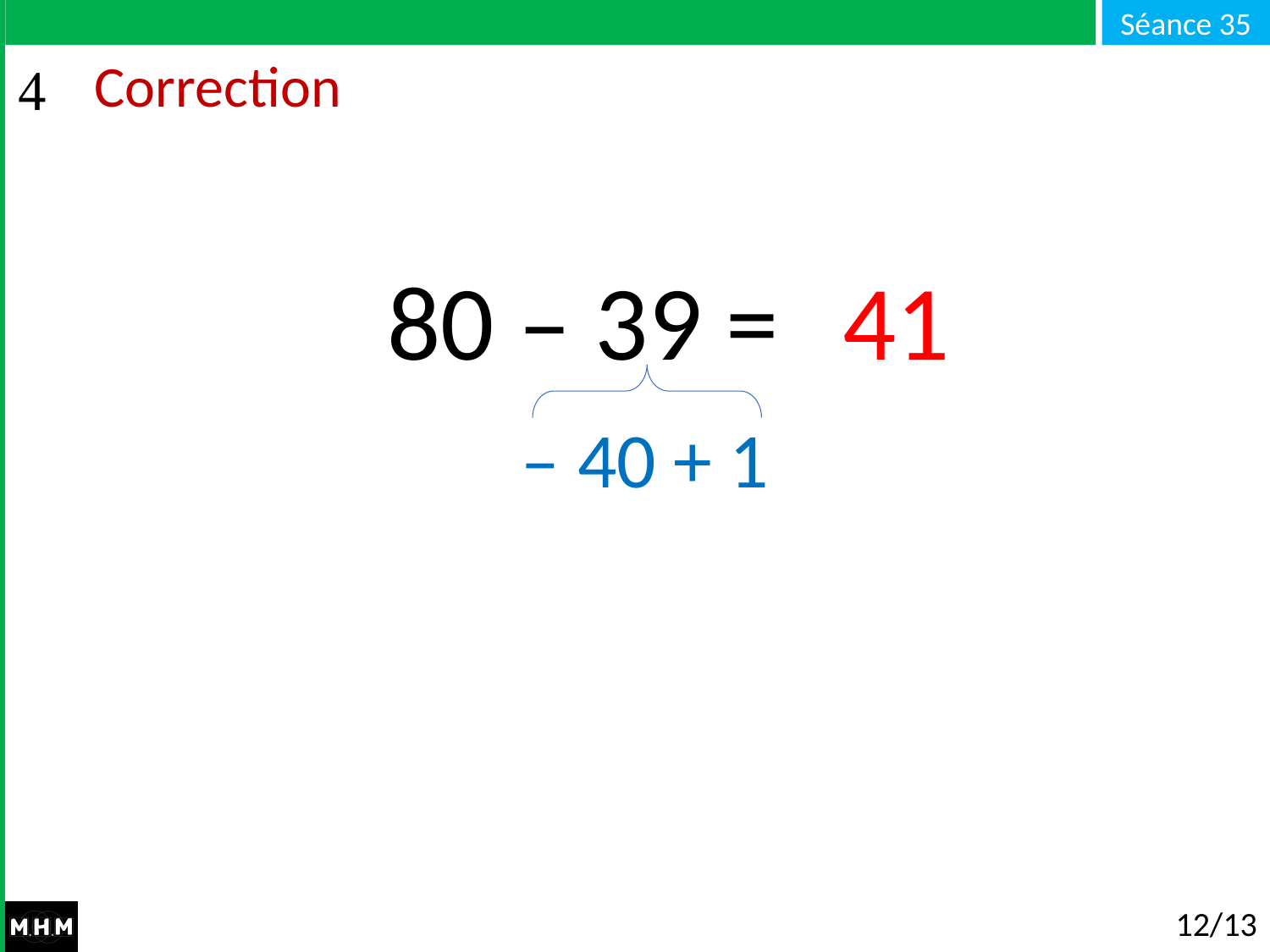

# Correction
41
80 – 39 =

– 40 + 1
12/13